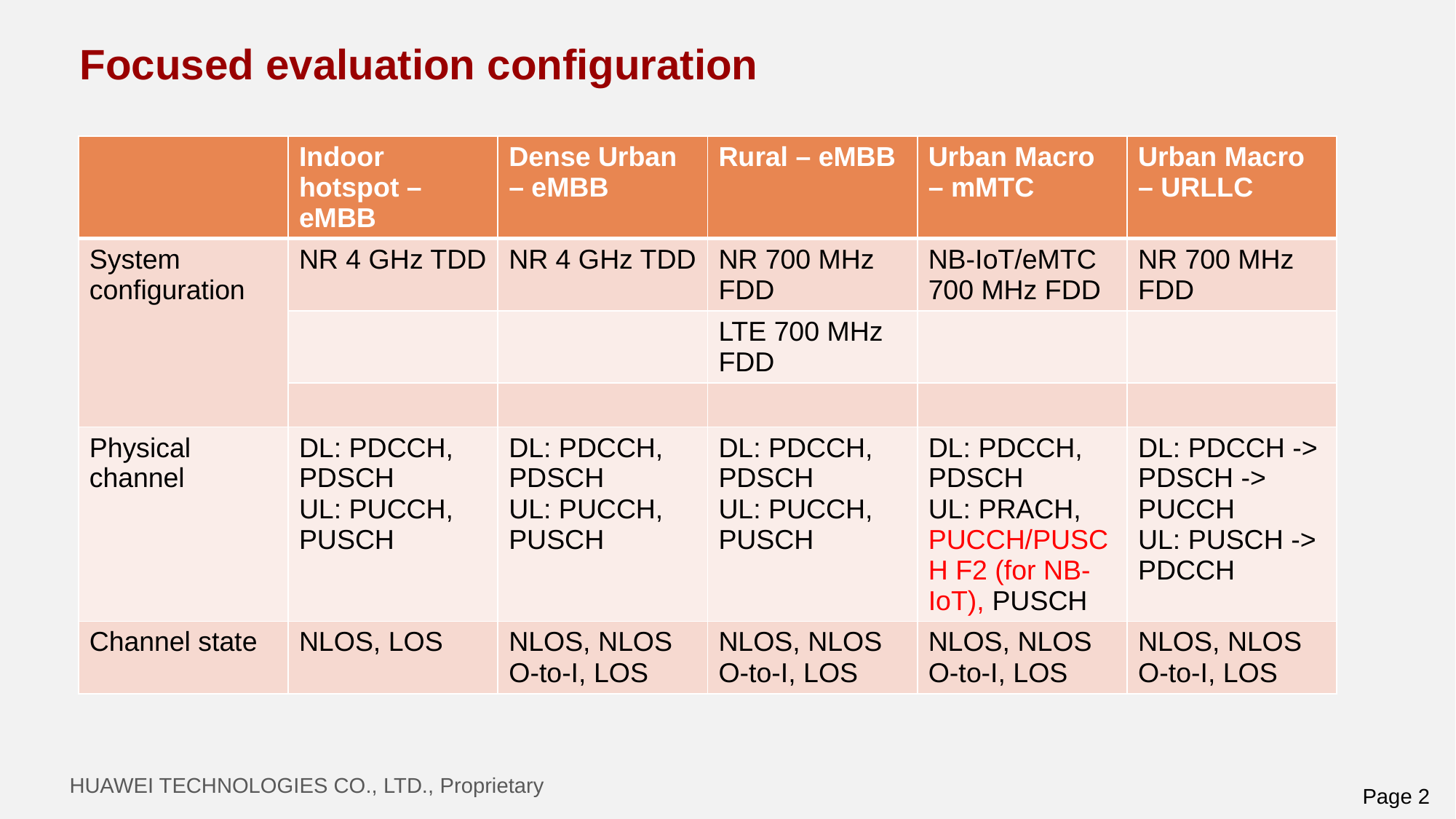

# Focused evaluation configuration
|  | Indoor hotspot – eMBB | Dense Urban – eMBB | Rural – eMBB | Urban Macro – mMTC | Urban Macro – URLLC |
| --- | --- | --- | --- | --- | --- |
| System configuration | NR 4 GHz TDD | NR 4 GHz TDD | NR 700 MHz FDD | NB-IoT/eMTC 700 MHz FDD | NR 700 MHz FDD |
|  |  |  | LTE 700 MHz FDD |  |  |
|  |  |  |  |  |  |
| Physical channel | DL: PDCCH, PDSCH UL: PUCCH, PUSCH | DL: PDCCH, PDSCH UL: PUCCH, PUSCH | DL: PDCCH, PDSCH UL: PUCCH, PUSCH | DL: PDCCH, PDSCH UL: PRACH, PUCCH/PUSCH F2 (for NB-IoT), PUSCH | DL: PDCCH -> PDSCH -> PUCCH UL: PUSCH -> PDCCH |
| Channel state | NLOS, LOS | NLOS, NLOS O-to-I, LOS | NLOS, NLOS O-to-I, LOS | NLOS, NLOS O-to-I, LOS | NLOS, NLOS O-to-I, LOS |